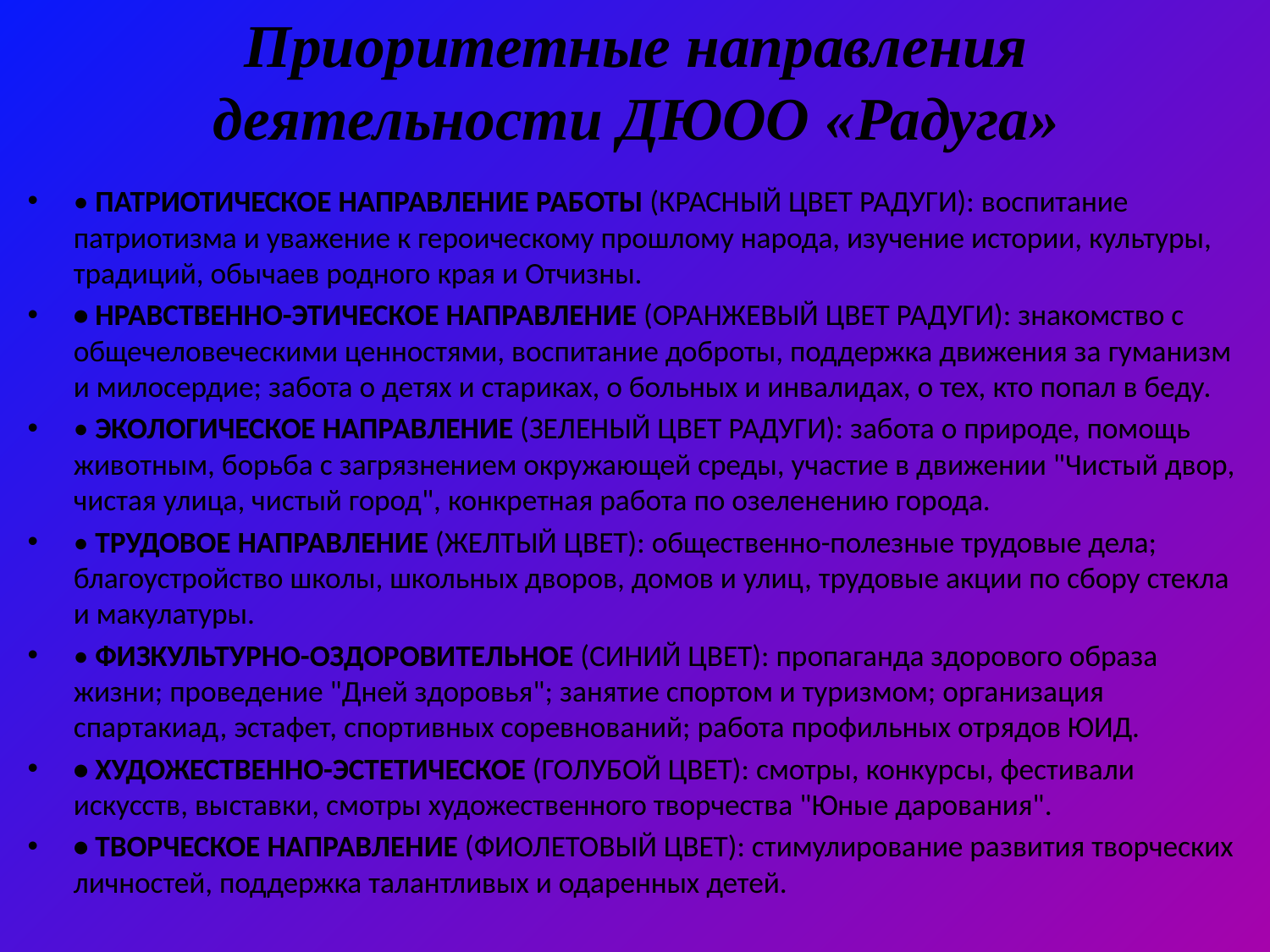

# Приоритетные направления деятельности ДЮОО «Радуга»
• ПАТРИОТИЧЕСКОЕ НАПРАВЛЕНИЕ РАБОТЫ (КРАСНЫЙ ЦВЕТ РАДУГИ): воспитание патриотизма и уважение к героическому прошлому народа, изучение истории, культуры, традиций, обычаев родного края и Отчизны.
• НРАВСТВЕННО-ЭТИЧЕСКОЕ НАПРАВЛЕНИЕ (ОРАНЖЕВЫЙ ЦВЕТ РАДУГИ): знакомство с общечеловеческими ценностями, воспитание доброты, поддержка движения за гуманизм и милосердие; забота о детях и стариках, о больных и инвалидах, о тех, кто попал в беду.
• ЭКОЛОГИЧЕСКОЕ НАПРАВЛЕНИЕ (ЗЕЛЕНЫЙ ЦВЕТ РАДУГИ): забота о природе, помощь животным, борьба с загрязнением окружающей среды, участие в движении "Чистый двор, чистая улица, чистый город", конкретная работа по озеленению города.
• ТРУДОВОЕ НАПРАВЛЕНИЕ (ЖЕЛТЫЙ ЦВЕТ): общественно-полезные трудовые дела; благоустройство школы, школьных дворов, домов и улиц, трудовые акции по сбору стекла и макулатуры.
• ФИЗКУЛЬТУРНО-ОЗДОРОВИТЕЛЬНОЕ (СИНИЙ ЦВЕТ): пропаганда здорового образа жизни; проведение "Дней здоровья"; занятие спортом и туризмом; организация спартакиад, эстафет, спортивных соревнований; работа профильных отрядов ЮИД.
• ХУДОЖЕСТВЕННО-ЭСТЕТИЧЕСКОЕ (ГОЛУБОЙ ЦВЕТ): смотры, конкурсы, фестивали искусств, выставки, смотры художественного творчества "Юные дарования".
• ТВОРЧЕСКОЕ НАПРАВЛЕНИЕ (ФИОЛЕТОВЫЙ ЦВЕТ): стимулирование развития творческих личностей, поддержка талантливых и одаренных детей.